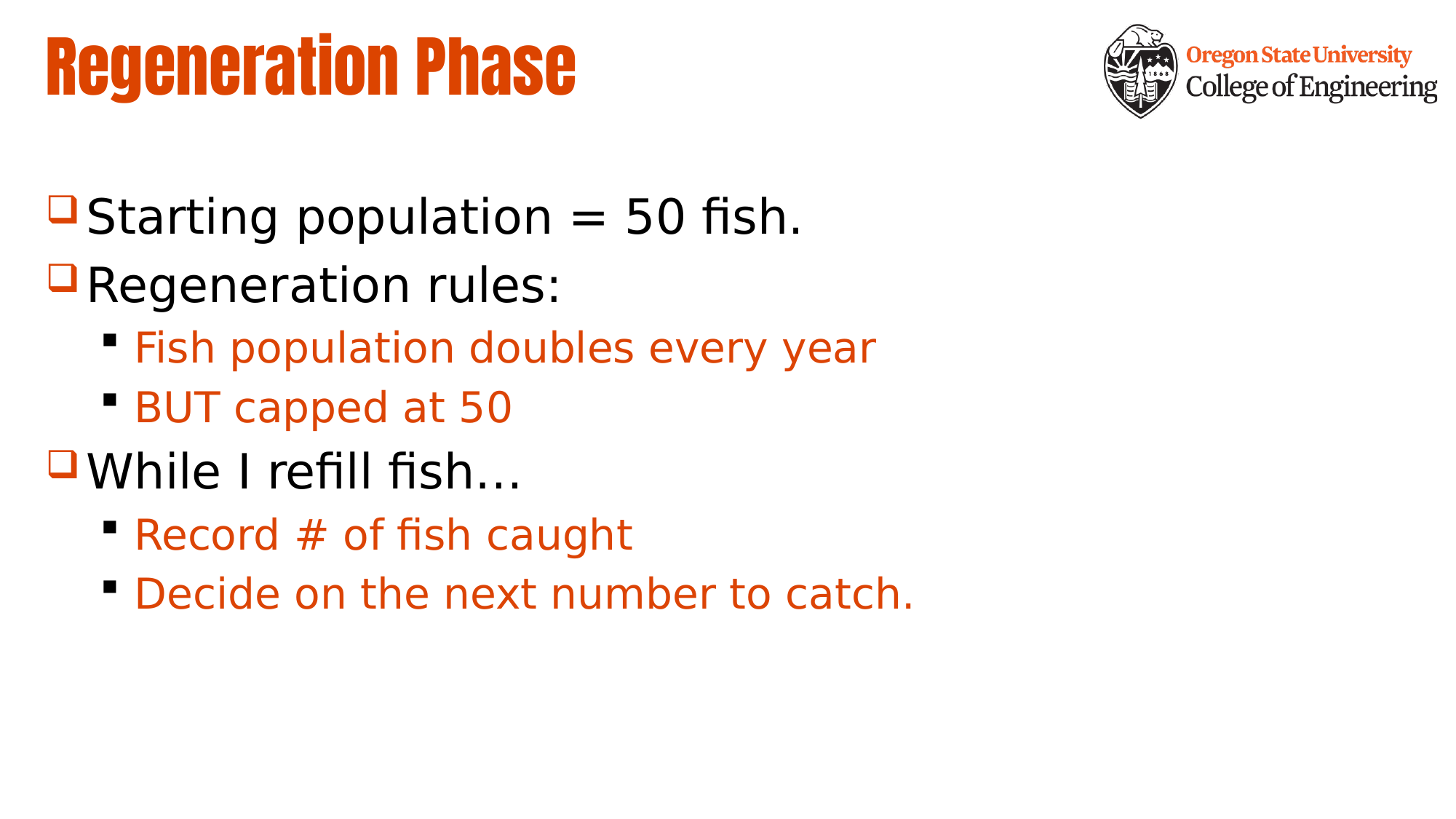

# Regeneration Phase
Starting population = 50 fish.
Regeneration rules:
Fish population doubles every year
BUT capped at 50
While I refill fish…
Record # of fish caught
Decide on the next number to catch.